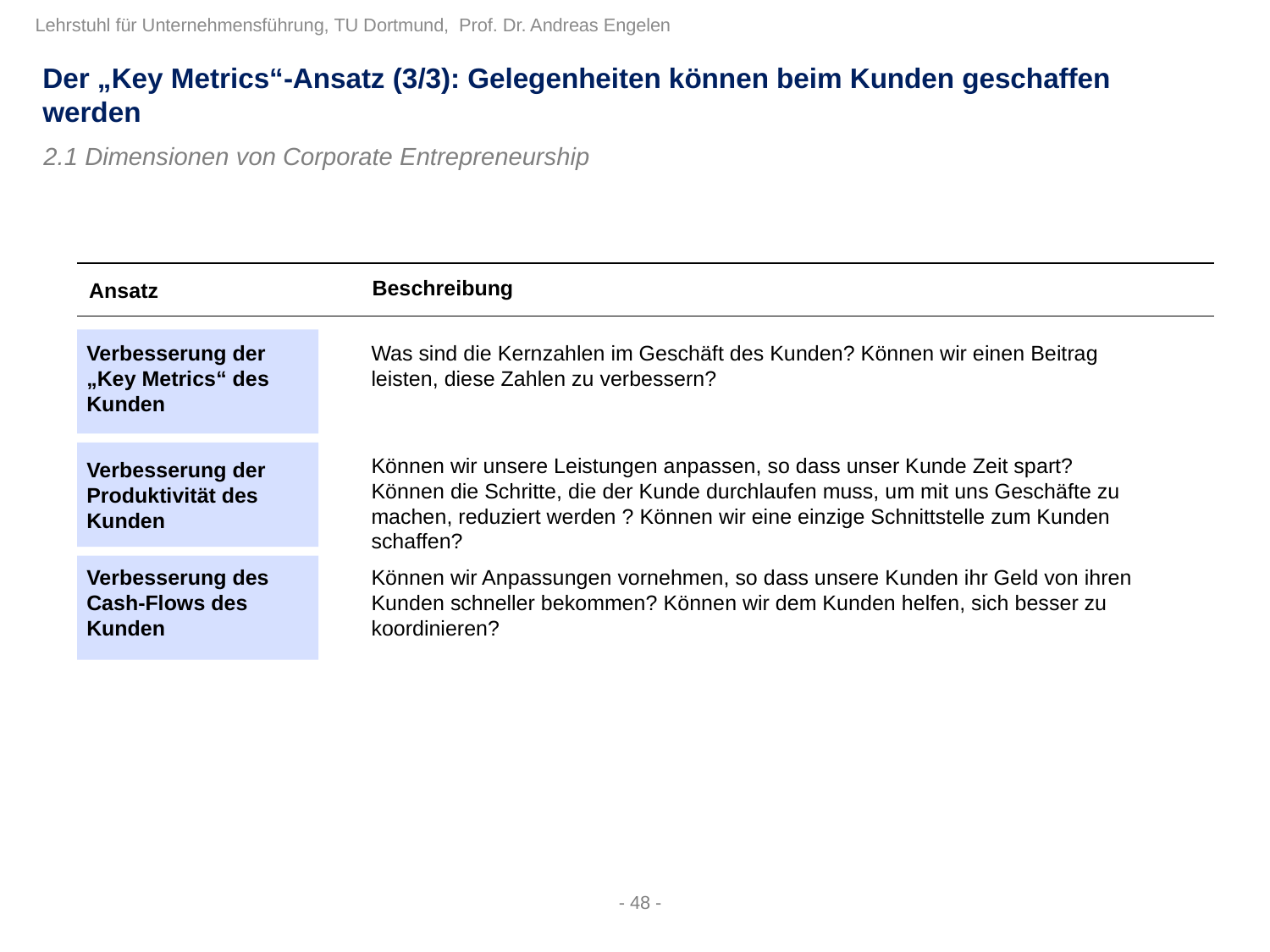

Der „Key Metrics“-Ansatz (3/3): Gelegenheiten können beim Kunden geschaffen werden
2.1 Dimensionen von Corporate Entrepreneurship
Beschreibung
Ansatz

Verbesserung der „Key Metrics“ des Kunden
Was sind die Kernzahlen im Geschäft des Kunden? Können wir einen Beitrag leisten, diese Zahlen zu verbessern?

Können wir unsere Leistungen anpassen, so dass unser Kunde Zeit spart? Können die Schritte, die der Kunde durchlaufen muss, um mit uns Geschäfte zu machen, reduziert werden ? Können wir eine einzige Schnittstelle zum Kunden schaffen?
Verbesserung der Produktivität des Kunden

Verbesserung des Cash-Flows des Kunden
Können wir Anpassungen vornehmen, so dass unsere Kunden ihr Geld von ihren Kunden schneller bekommen? Können wir dem Kunden helfen, sich besser zu koordinieren?
- 48 -